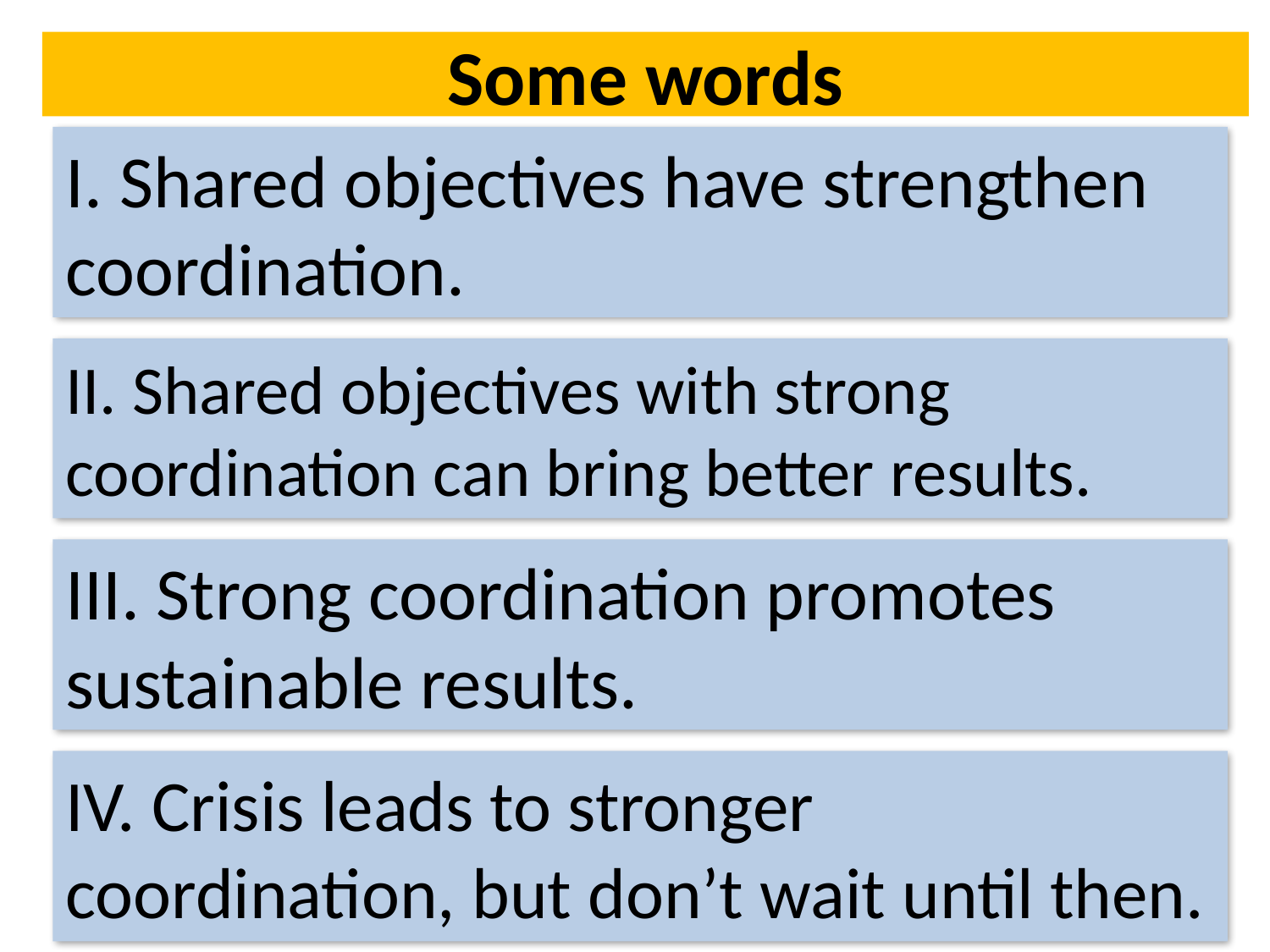

Some words
I. Shared objectives have strengthen coordination.
II. Shared objectives with strong coordination can bring better results.
III. Strong coordination promotes sustainable results.
IV. Crisis leads to stronger coordination, but don’t wait until then.
8